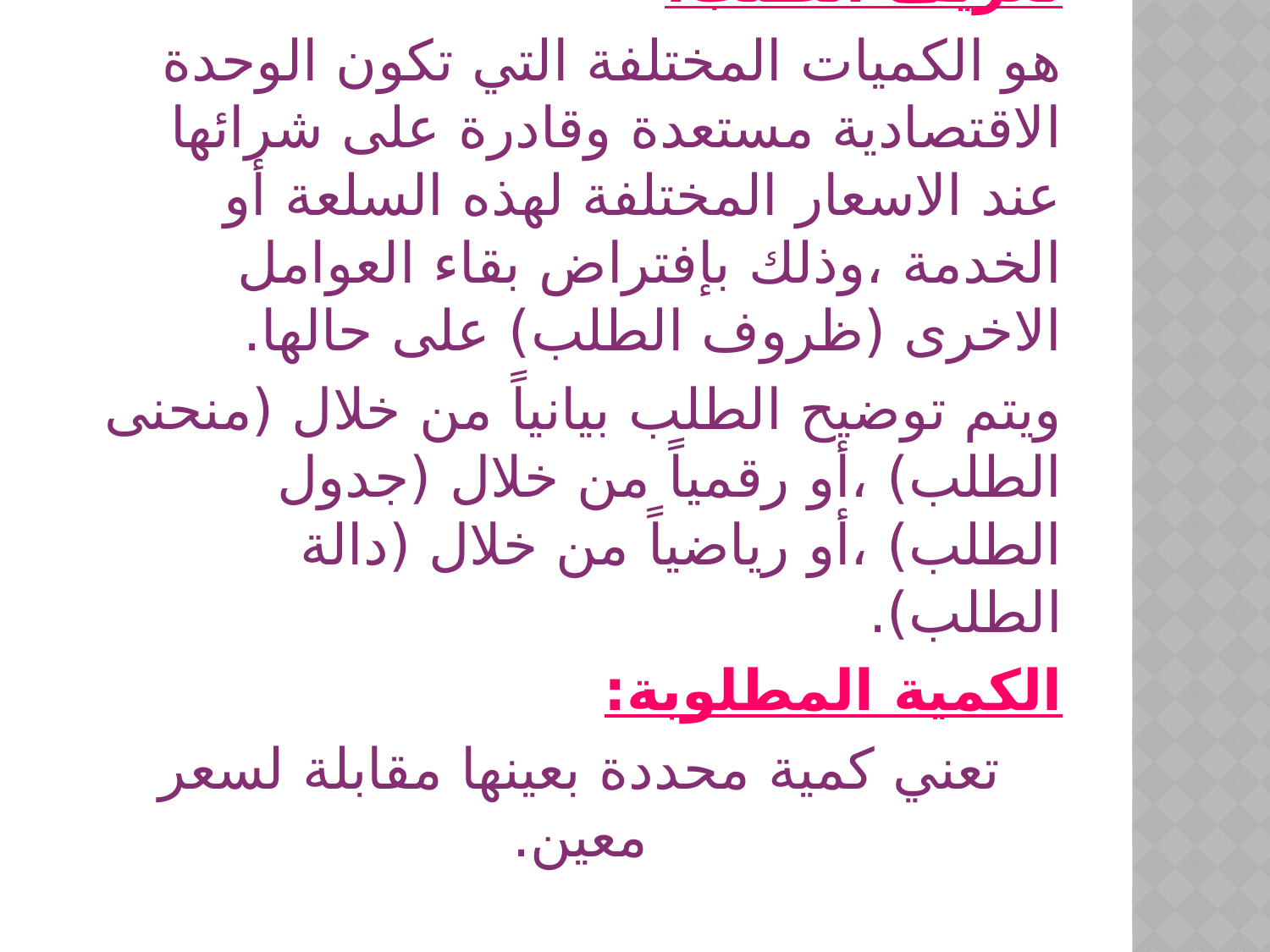

#
اولاً النظرية العامة للطلب:
كلمة الطلب على سلعة أوخدمة معينه يُقصد بها طلب الوحدة الاقتصادية الواحدة والتي قد تكون شخصاً أو عائلة أو مجموعة اشخاص أو غير ذلك.
تعريف الطلب:
هو الكميات المختلفة التي تكون الوحدة الاقتصادية مستعدة وقادرة على شرائها عند الاسعار المختلفة لهذه السلعة أو الخدمة ،وذلك بإفتراض بقاء العوامل الاخرى (ظروف الطلب) على حالها.
ويتم توضيح الطلب بيانياً من خلال (منحنى الطلب) ،أو رقمياً من خلال (جدول الطلب) ،أو رياضياً من خلال (دالة الطلب).
الكمية المطلوبة:
تعني كمية محددة بعينها مقابلة لسعر معين.